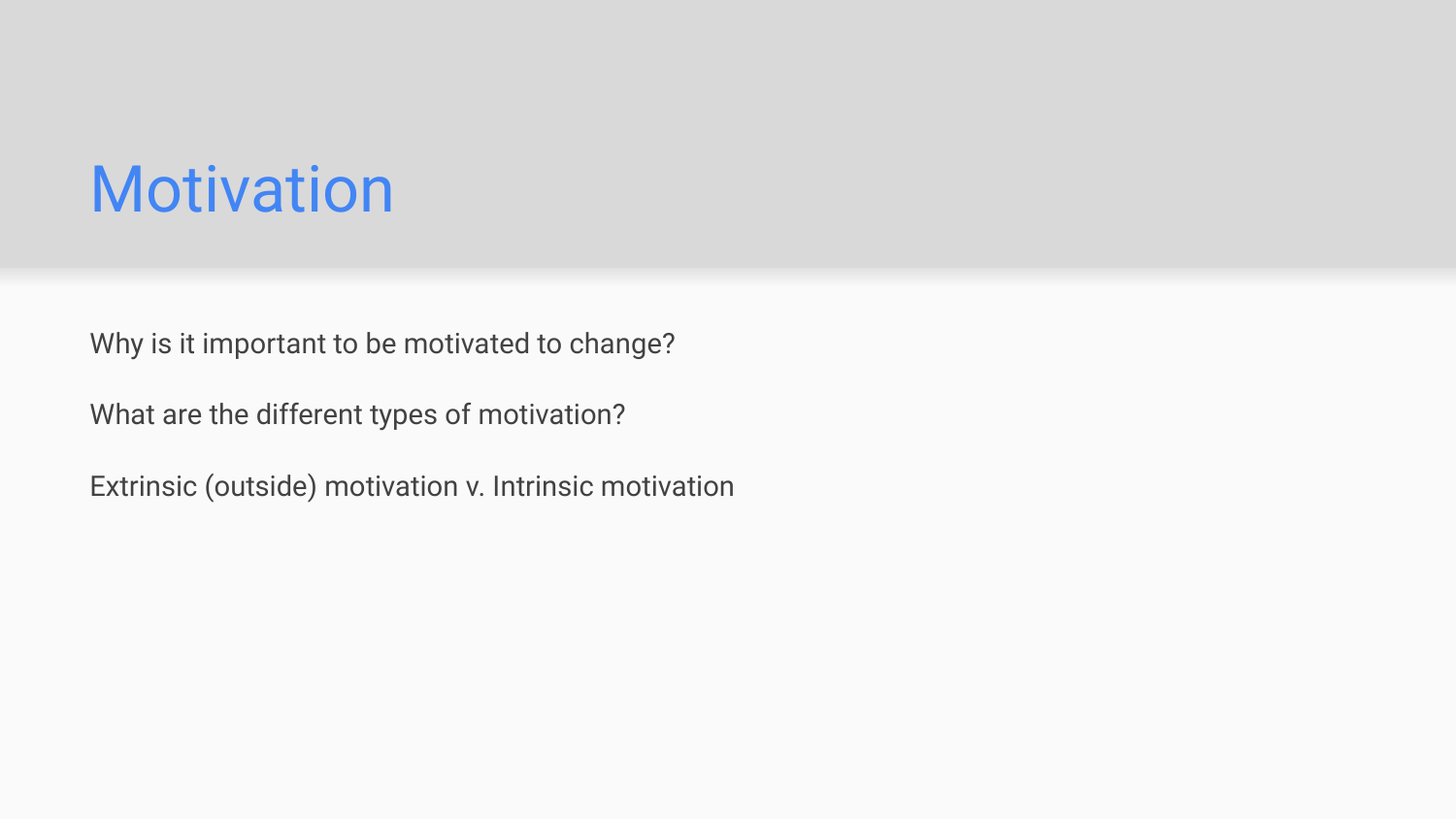

# Motivation
Why is it important to be motivated to change?
What are the different types of motivation?
Extrinsic (outside) motivation v. Intrinsic motivation